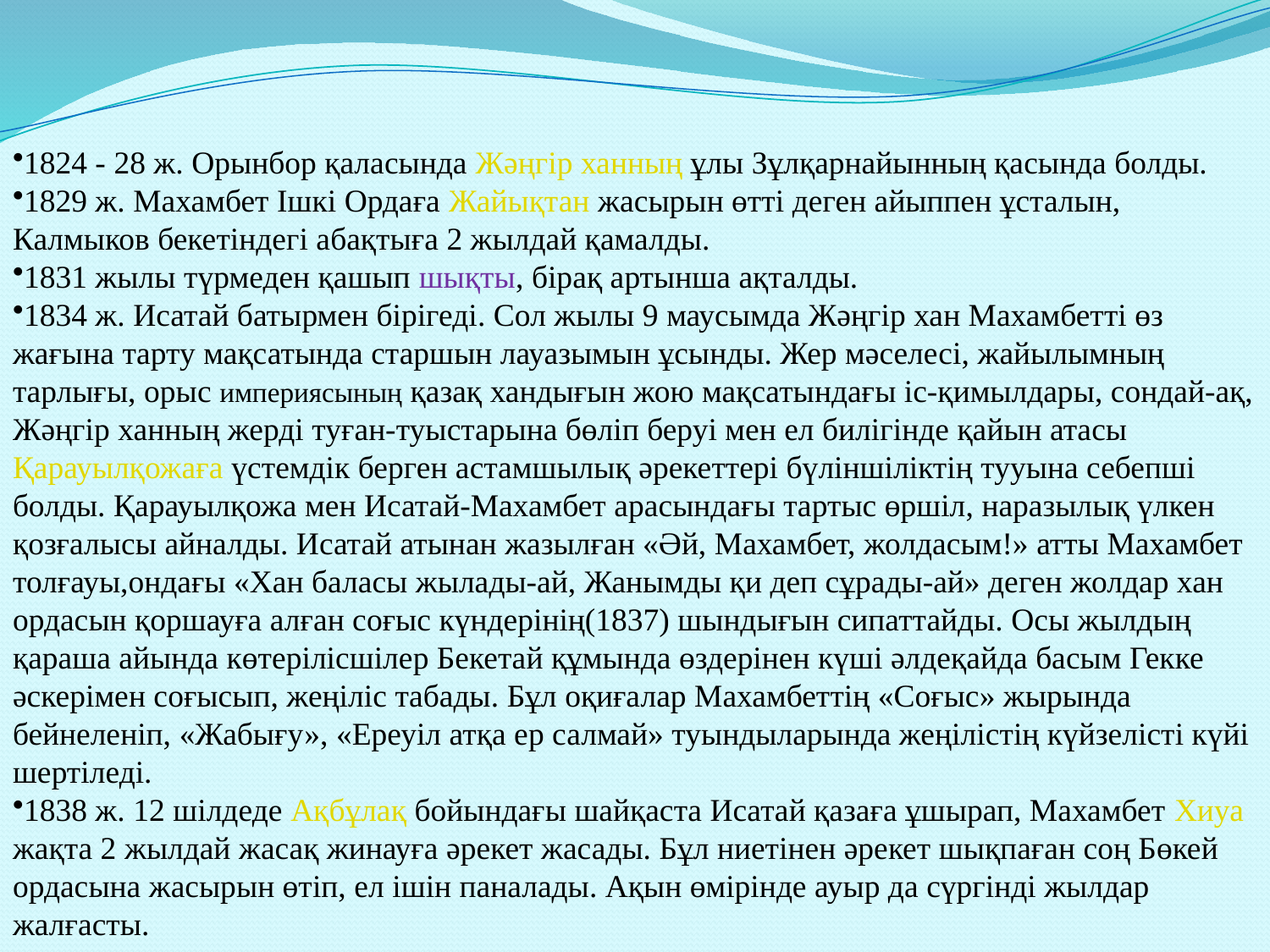

1824 - 28 ж. Орынбор қаласында Жәңгір ханның ұлы Зұлқарнайынның қасында болды.
1829 ж. Махамбет Ішкі Ордаға Жайықтан жасырын өтті деген айыппен ұсталын, Калмыков бекетіндегі абақтыға 2 жылдай қамалды.
1831 жылы түрмеден қашып шықты, бірақ артынша ақталды.
1834 ж. Исатай батырмен бірігеді. Сол жылы 9 маусымда Жәңгір хан Махамбетті өз жағына тарту мақсатында старшын лауазымын ұсынды. Жер мәселесі, жайылымның тарлығы, орыс империясының қазақ хандығын жою мақсатындағы іс-қимылдары, сондай-ақ, Жәңгір ханның жерді туған-туыстарына бөліп беруі мен ел билігінде қайын атасы Қарауылқожаға үстемдік берген астамшылық әрекеттері бүліншіліктің тууына себепші болды. Қарауылқожа мен Исатай-Махамбет арасындағы тартыс өршіл, наразылық үлкен қозғалысы айналды. Исатай атынан жазылған «Әй, Махамбет, жолдасым!» атты Махамбет толғауы,ондағы «Хан баласы жылады-ай, Жанымды қи деп сұрады-ай» деген жолдар хан ордасын қоршауға алған соғыс күндерінің(1837) шындығын сипаттайды. Осы жылдың қараша айында көтерілісшілер Бекетай құмында өздерінен күші әлдеқайда басым Гекке әскерімен соғысып, жеңіліс табады. Бұл оқиғалар Махамбеттің «Соғыс» жырында бейнеленіп, «Жабығу», «Ереуіл атқа ер салмай» туындыларында жеңілістің күйзелісті күйі шертіледі.
1838 ж. 12 шілдеде Ақбұлақ бойындағы шайқаста Исатай қазаға ұшырап, Махамбет Хиуа жақта 2 жылдай жасақ жинауға әрекет жасады. Бұл ниетінен әрекет шықпаған соң Бөкей ордасына жасырын өтіп, ел ішін паналады. Ақын өмірінде ауыр да сүргінді жылдар жалғасты.